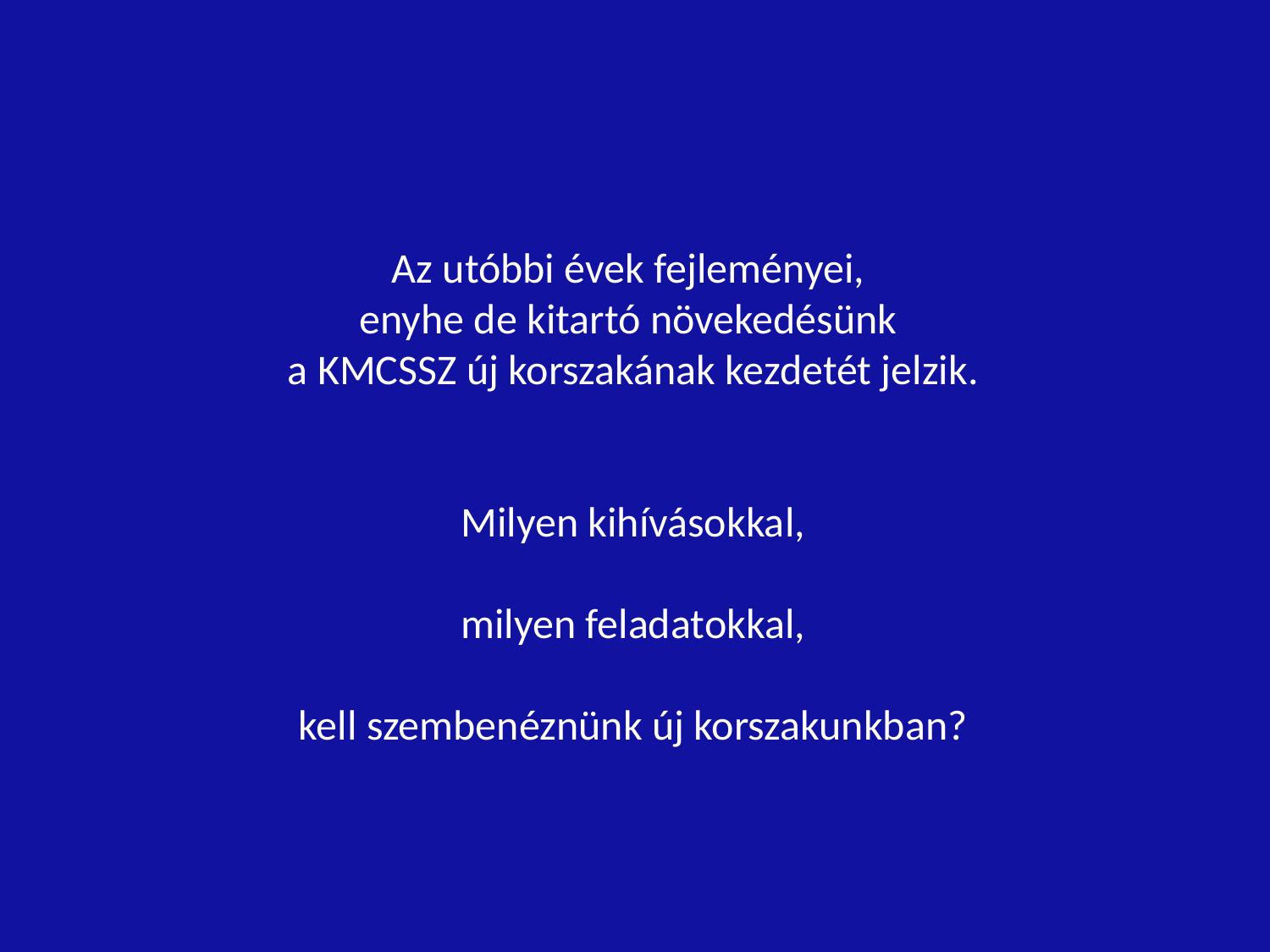

Az utóbbi évek fejleményei,
enyhe de kitartó növekedésünk
a KMCSSZ új korszakának kezdetét jelzik.

Milyen kihívásokkal,

milyen feladatokkal,

kell szembenéznünk új korszakunkban?